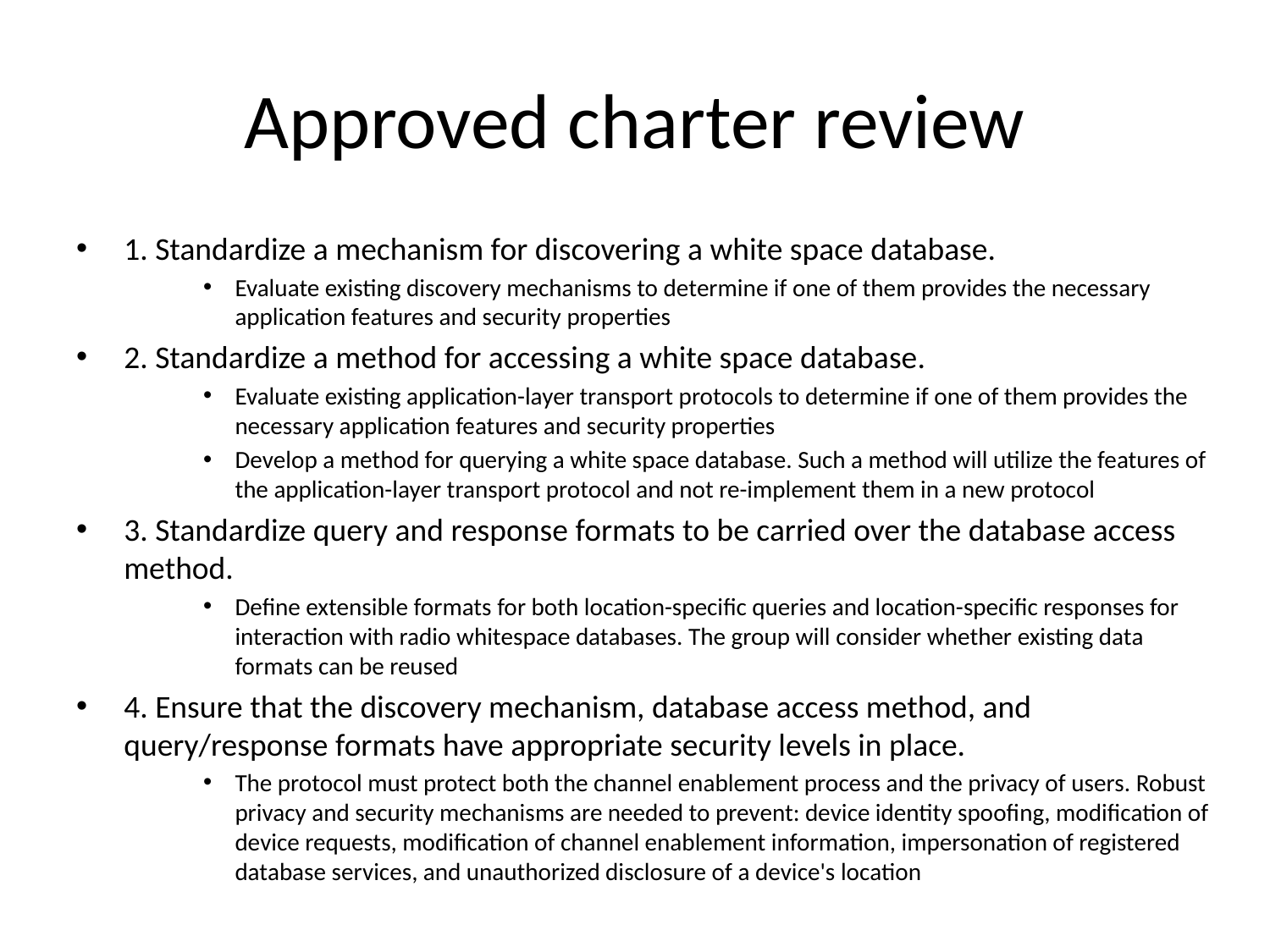

# Approved charter review
1. Standardize a mechanism for discovering a white space database.
Evaluate existing discovery mechanisms to determine if one of them provides the necessary application features and security properties
2. Standardize a method for accessing a white space database.
Evaluate existing application-layer transport protocols to determine if one of them provides the necessary application features and security properties
Develop a method for querying a white space database. Such a method will utilize the features of the application-layer transport protocol and not re-implement them in a new protocol
3. Standardize query and response formats to be carried over the database access method.
Define extensible formats for both location-specific queries and location-specific responses for interaction with radio whitespace databases. The group will consider whether existing data formats can be reused
4. Ensure that the discovery mechanism, database access method, and query/response formats have appropriate security levels in place.
The protocol must protect both the channel enablement process and the privacy of users. Robust privacy and security mechanisms are needed to prevent: device identity spoofing, modification of device requests, modification of channel enablement information, impersonation of registered database services, and unauthorized disclosure of a device's location